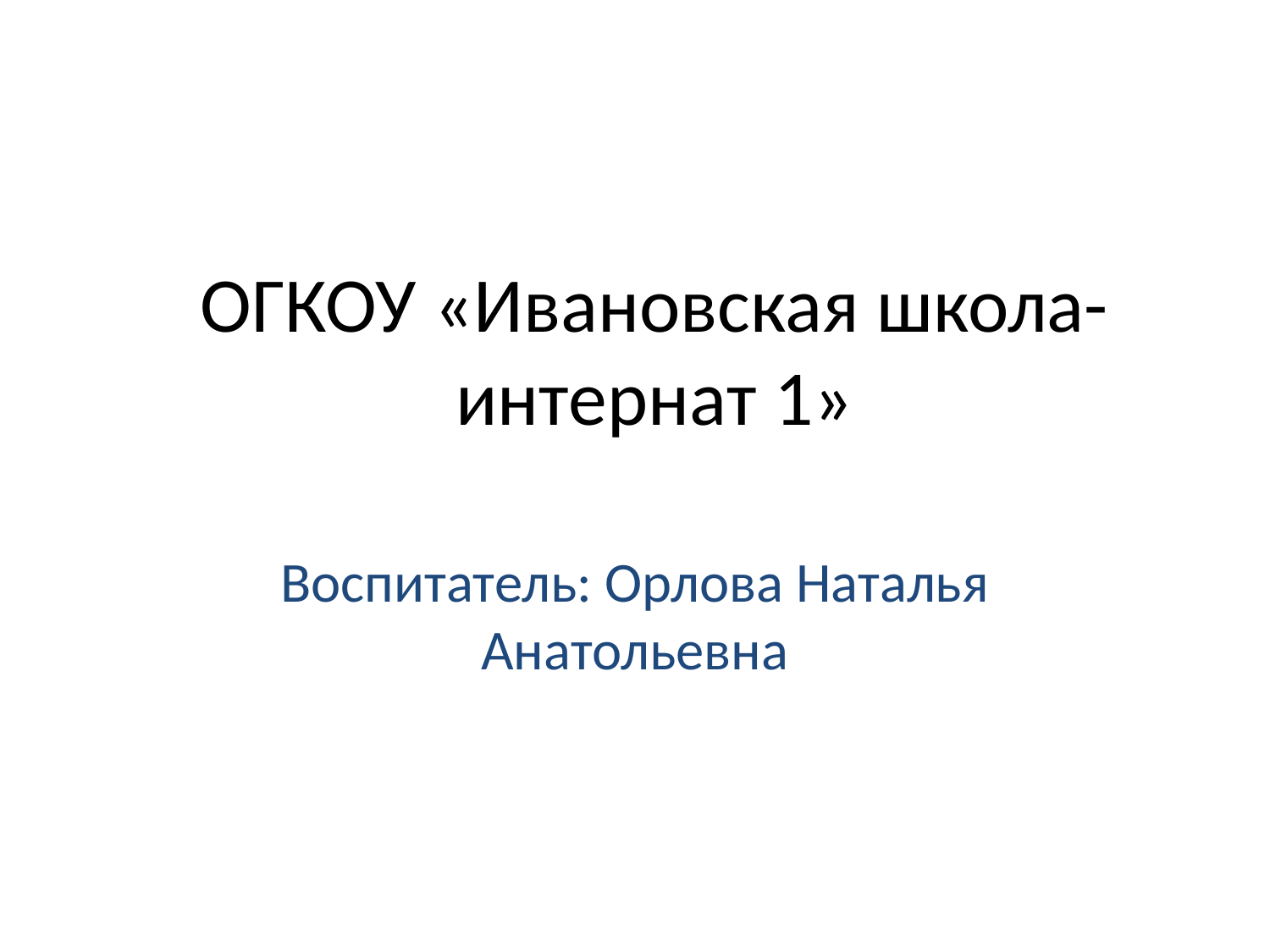

# ОГКОУ «Ивановская школа-интернат 1»
Воспитатель: Орлова Наталья Анатольевна